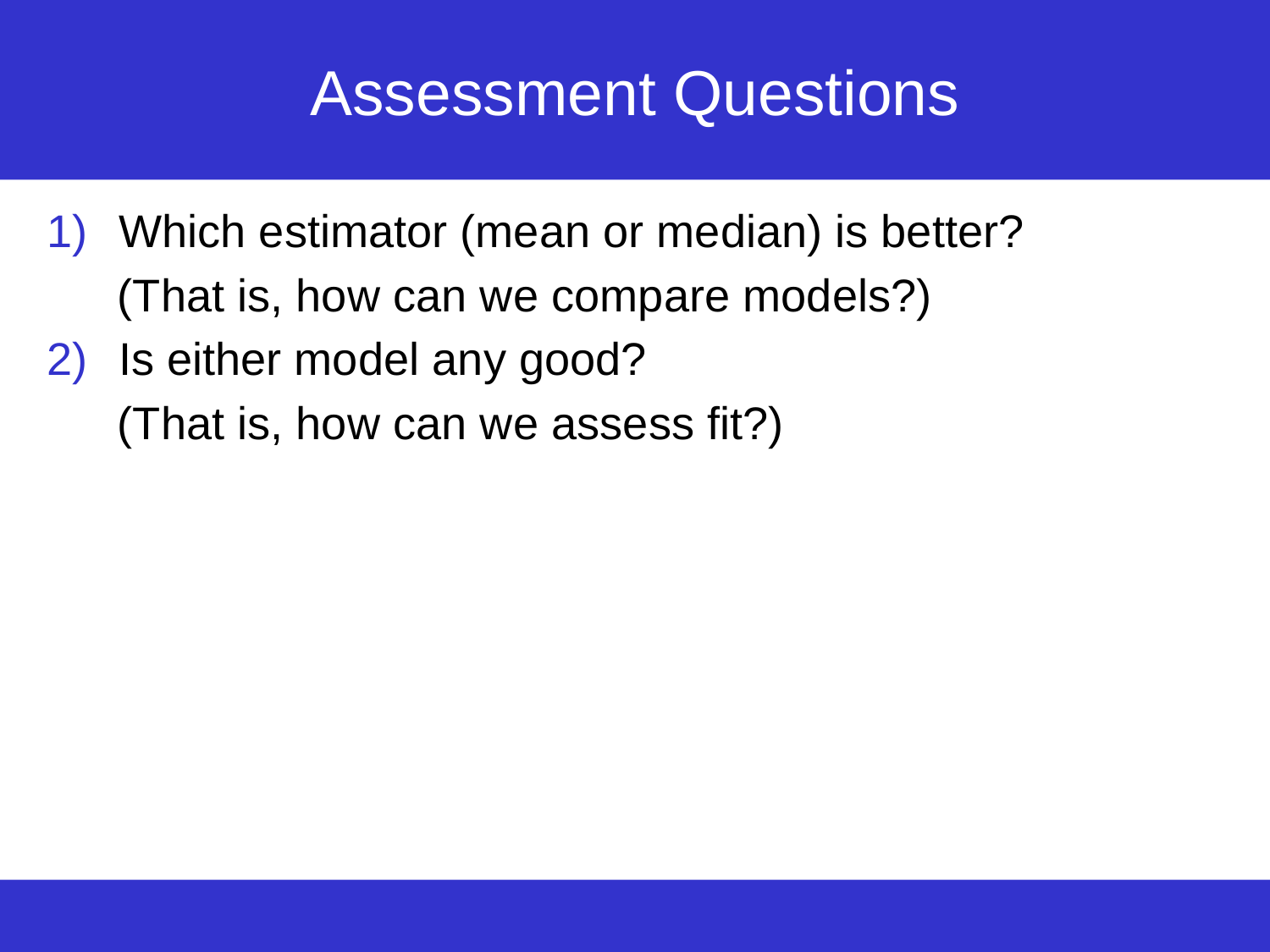

# Assessment Questions
Which estimator (mean or median) is better?
(That is, how can we compare models?)
Is either model any good?
(That is, how can we assess fit?)